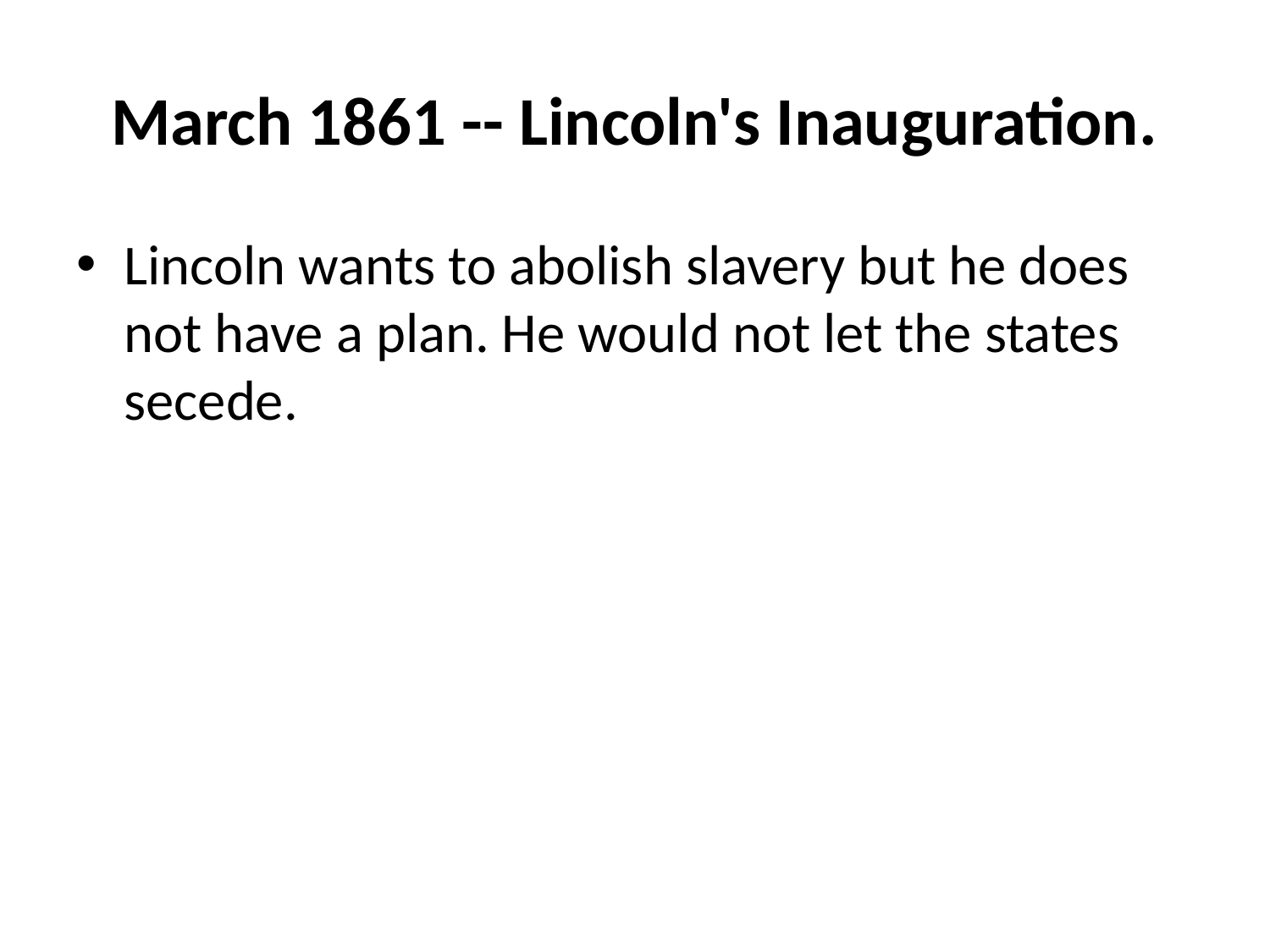

# March 1861 -- Lincoln's Inauguration.
Lincoln wants to abolish slavery but he does not have a plan. He would not let the states secede.